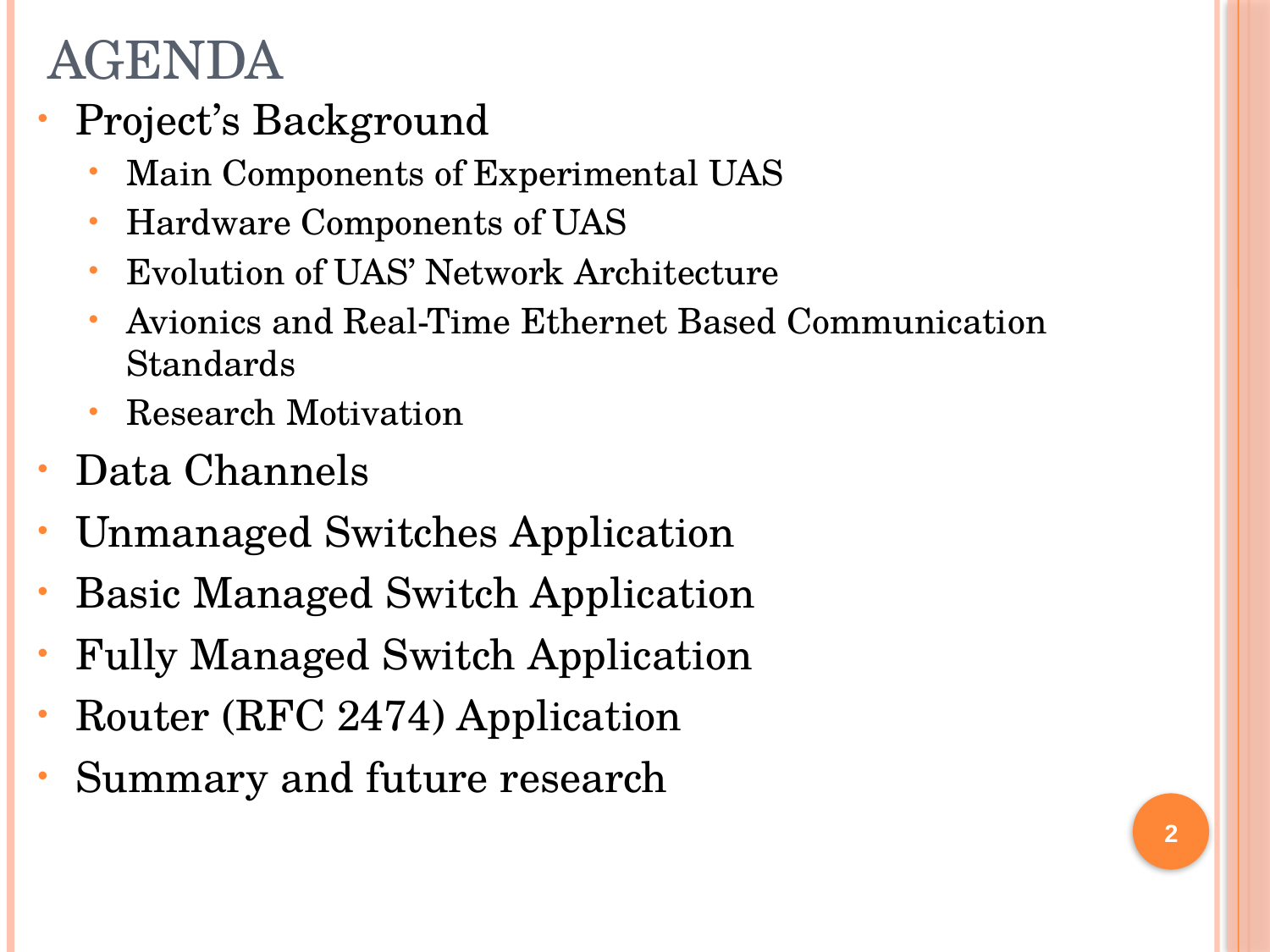

# Agenda
Project’s Background
Main Components of Experimental UAS
Hardware Components of UAS
Evolution of UAS’ Network Architecture
Avionics and Real-Time Ethernet Based Communication Standards
Research Motivation
Data Channels
Unmanaged Switches Application
Basic Managed Switch Application
Fully Managed Switch Application
Router (RFC 2474) Application
Summary and future research

2